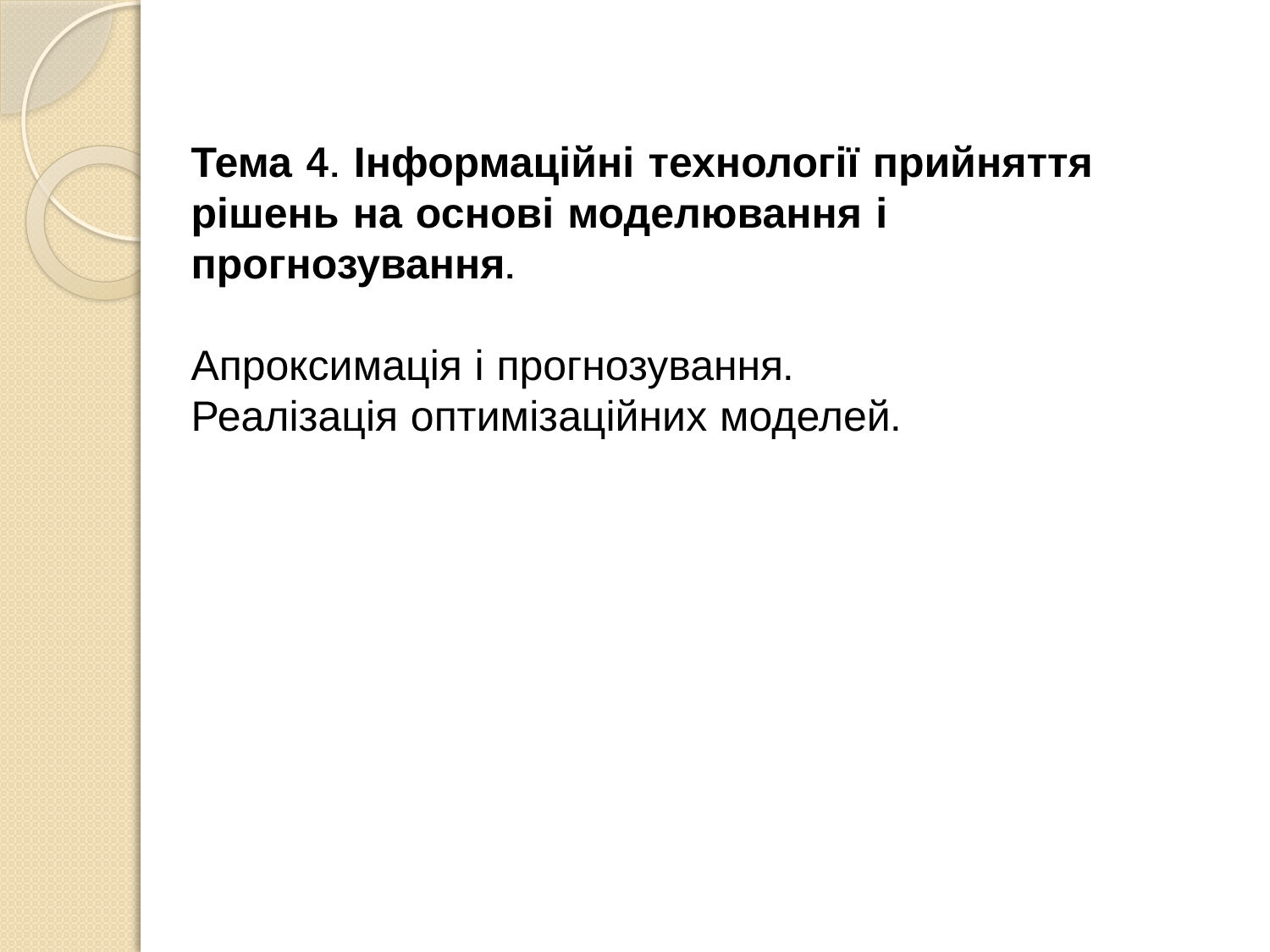

Тема 4. Інформаційні технології прийняття рішень на основі моделювання і прогнозування.

Апроксимація і прогнозування.
Реалізація оптимізаційних моделей.